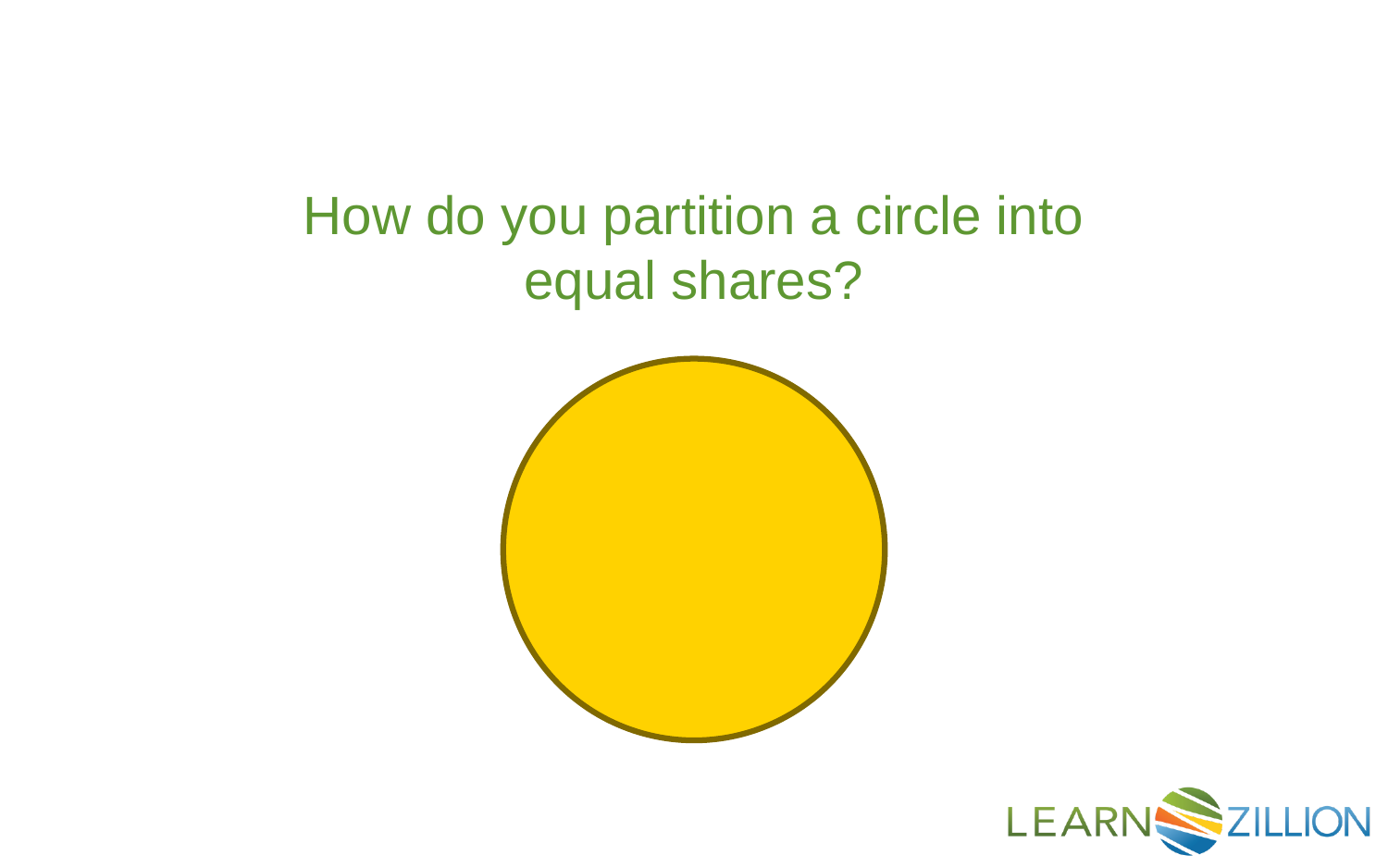

How do you partition a circle into equal shares?